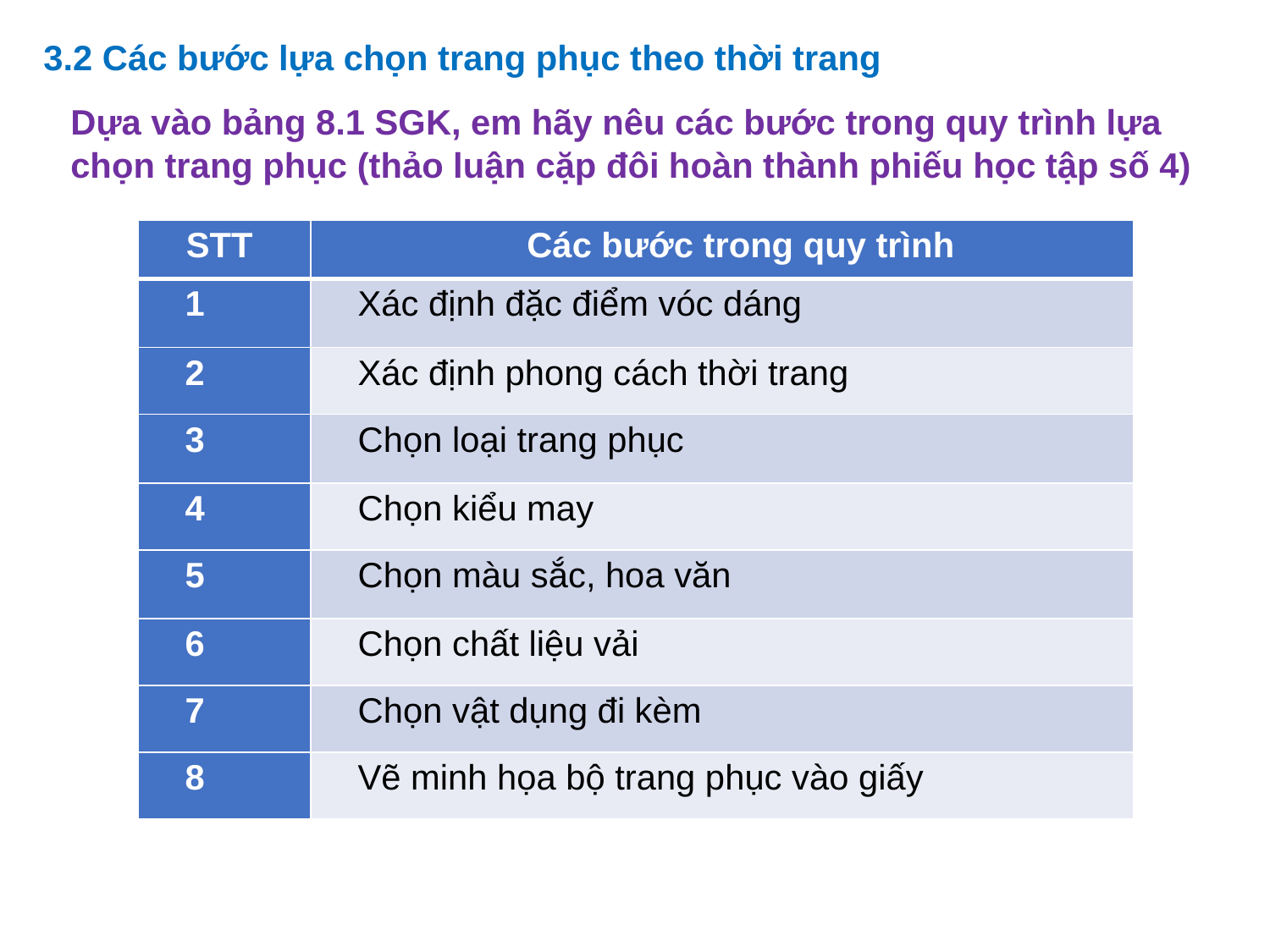

3.2 Các bước lựa chọn trang phục theo thời trang
Dựa vào bảng 8.1 SGK, em hãy nêu các bước trong quy trình lựa chọn trang phục (thảo luận cặp đôi hoàn thành phiếu học tập số 4)
| STT | Các bước trong quy trình |
| --- | --- |
| 1 | Xác định đặc điểm vóc dáng |
| 2 | Xác định phong cách thời trang |
| 3 | Chọn loại trang phục |
| 4 | Chọn kiểu may |
| 5 | Chọn màu sắc, hoa văn |
| 6 | Chọn chất liệu vải |
| 7 | Chọn vật dụng đi kèm |
| 8 | Vẽ minh họa bộ trang phục vào giấy |
| STT | Các bước trong quy trình |
| --- | --- |
| 1 |  |
| 2 |  |
| 3 |  |
| 5 |  |
| 6 |  |
| 7 |  |
| 8 |  |